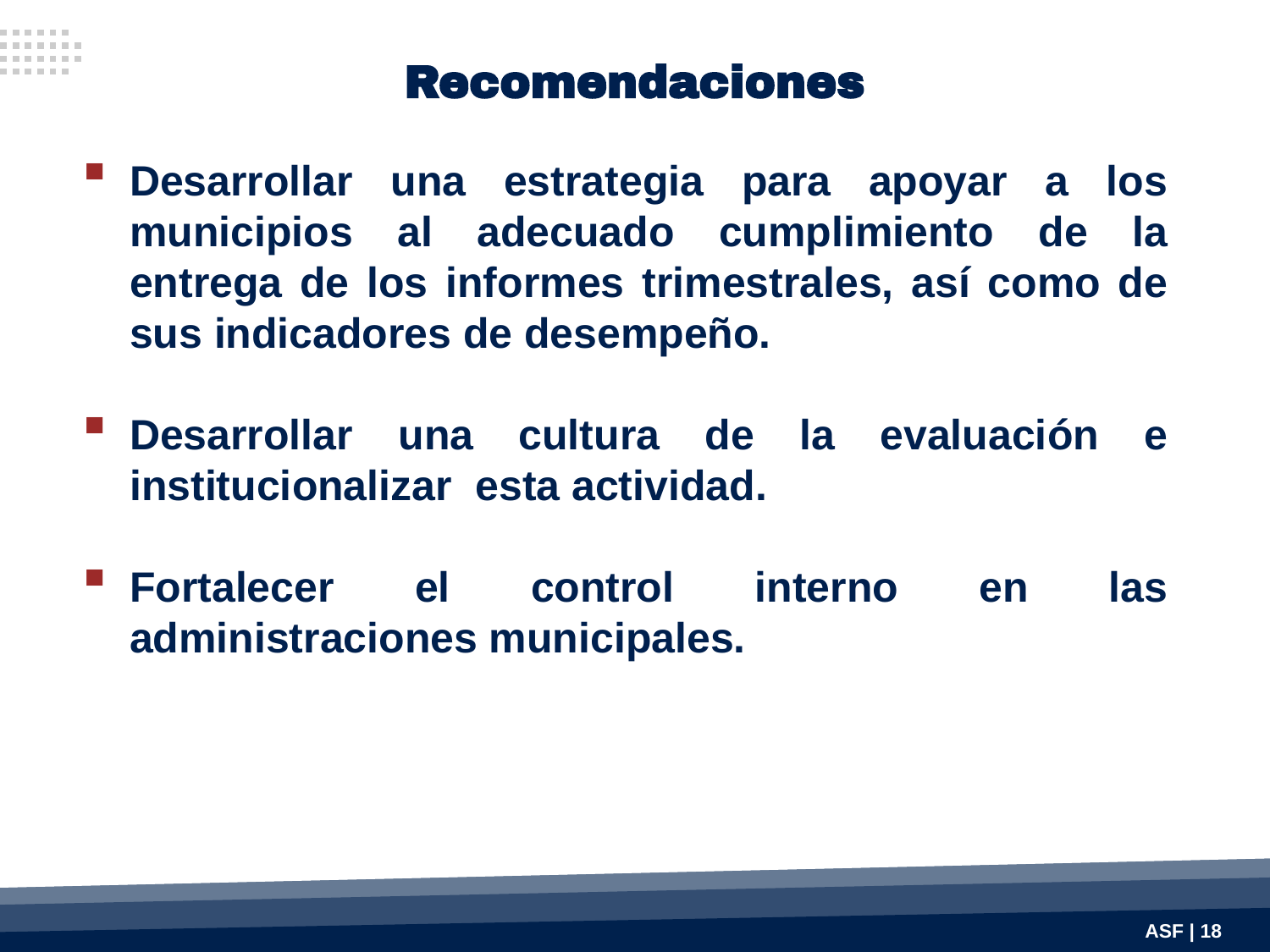

# Recomendaciones

Desarrollar una estrategia para apoyar a los municipios al adecuado cumplimiento de la entrega de los informes trimestrales, así como de sus indicadores de desempeño.

Desarrollar una cultura de la evaluación e institucionalizar  esta actividad.

Fortalecer el control interno en las administraciones municipales.
ASF | 18